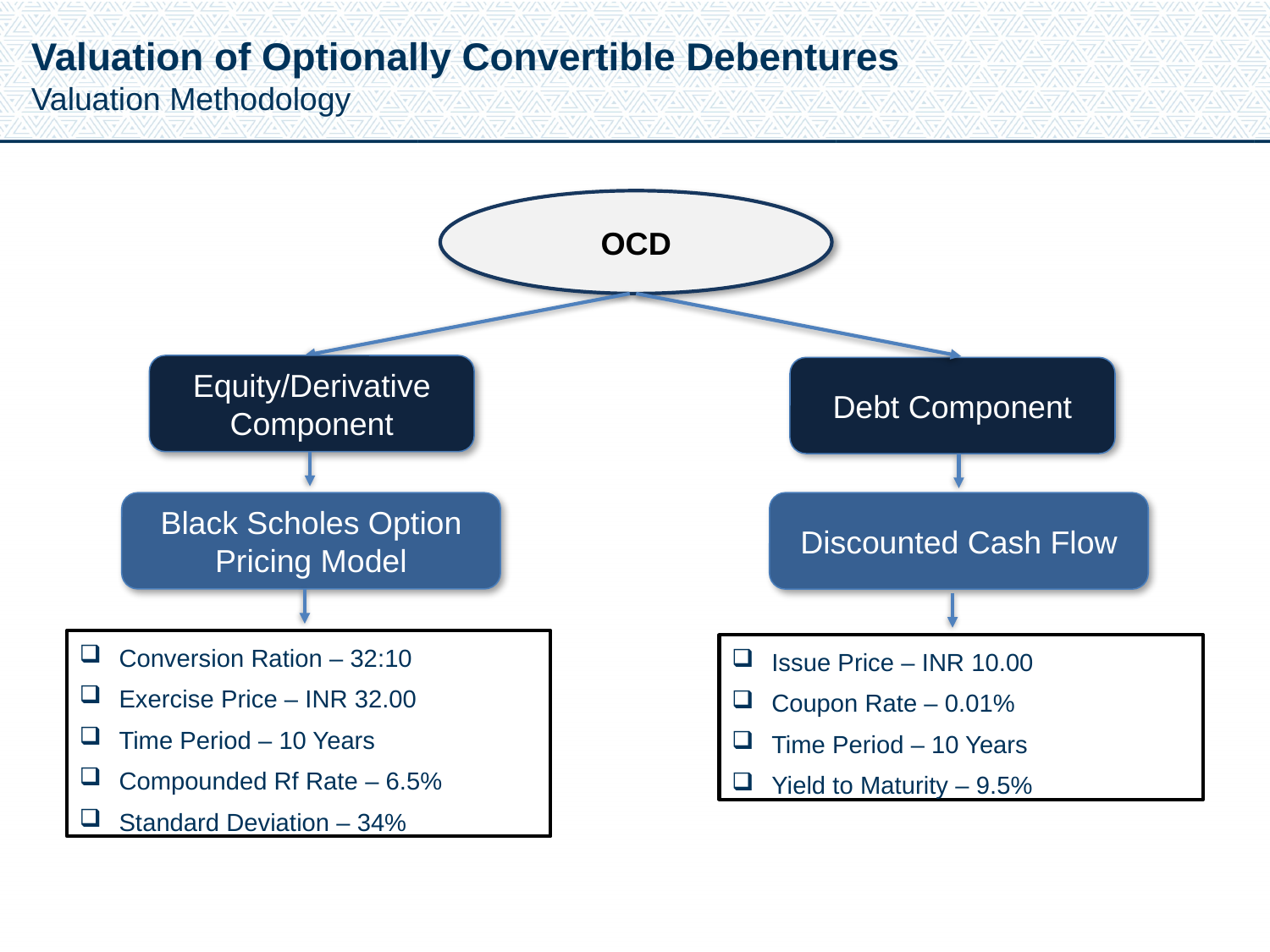

Valuation of Optionally Convertible Debentures
Valuation Methodology
OCD
Equity/Derivative Component
Debt Component
Black Scholes Option Pricing Model
Discounted Cash Flow
Conversion Ration – 32:10
Exercise Price – INR 32.00
Time Period – 10 Years
Compounded Rf Rate – 6.5%
Standard Deviation – 34%
Issue Price – INR 10.00
Coupon Rate – 0.01%
Time Period – 10 Years
Yield to Maturity – 9.5%